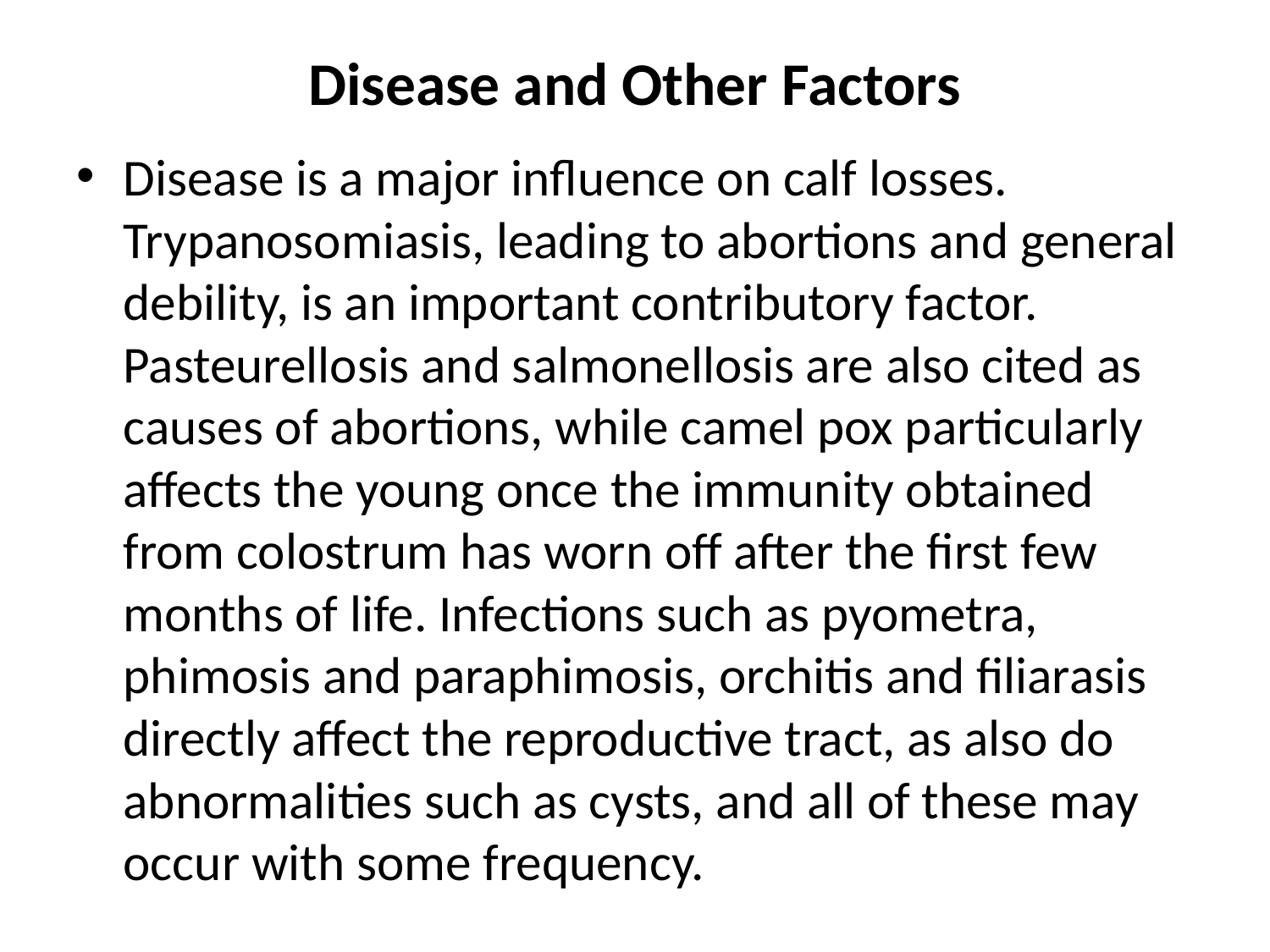

# Disease and Other Factors
Disease is a major influence on calf losses. Trypanosomiasis, leading to abortions and general debility, is an important contributory factor. Pasteurellosis and salmonellosis are also cited as causes of abortions, while camel pox particularly affects the young once the immunity obtained from colostrum has worn off after the first few months of life. Infections such as pyometra, phimosis and paraphimosis, orchitis and filiarasis directly affect the reproductive tract, as also do abnormalities such as cysts, and all of these may occur with some frequency.